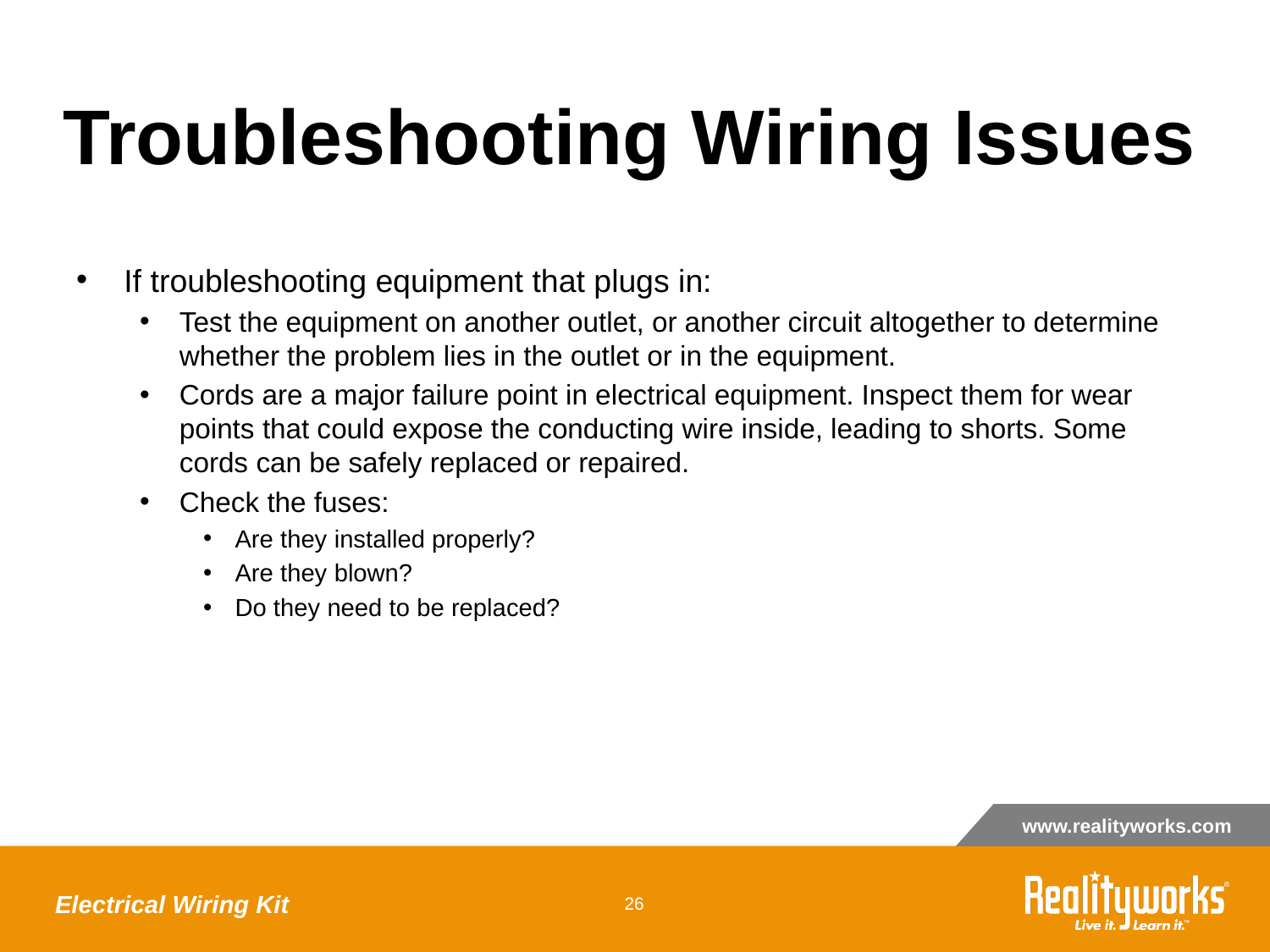

# Troubleshooting Wiring Issues
If troubleshooting equipment that plugs in:
Test the equipment on another outlet, or another circuit altogether to determine whether the problem lies in the outlet or in the equipment.
Cords are a major failure point in electrical equipment. Inspect them for wear points that could expose the conducting wire inside, leading to shorts. Some cords can be safely replaced or repaired.
Check the fuses:
Are they installed properly?
Are they blown?
Do they need to be replaced?
Electrical Wiring Kit
26